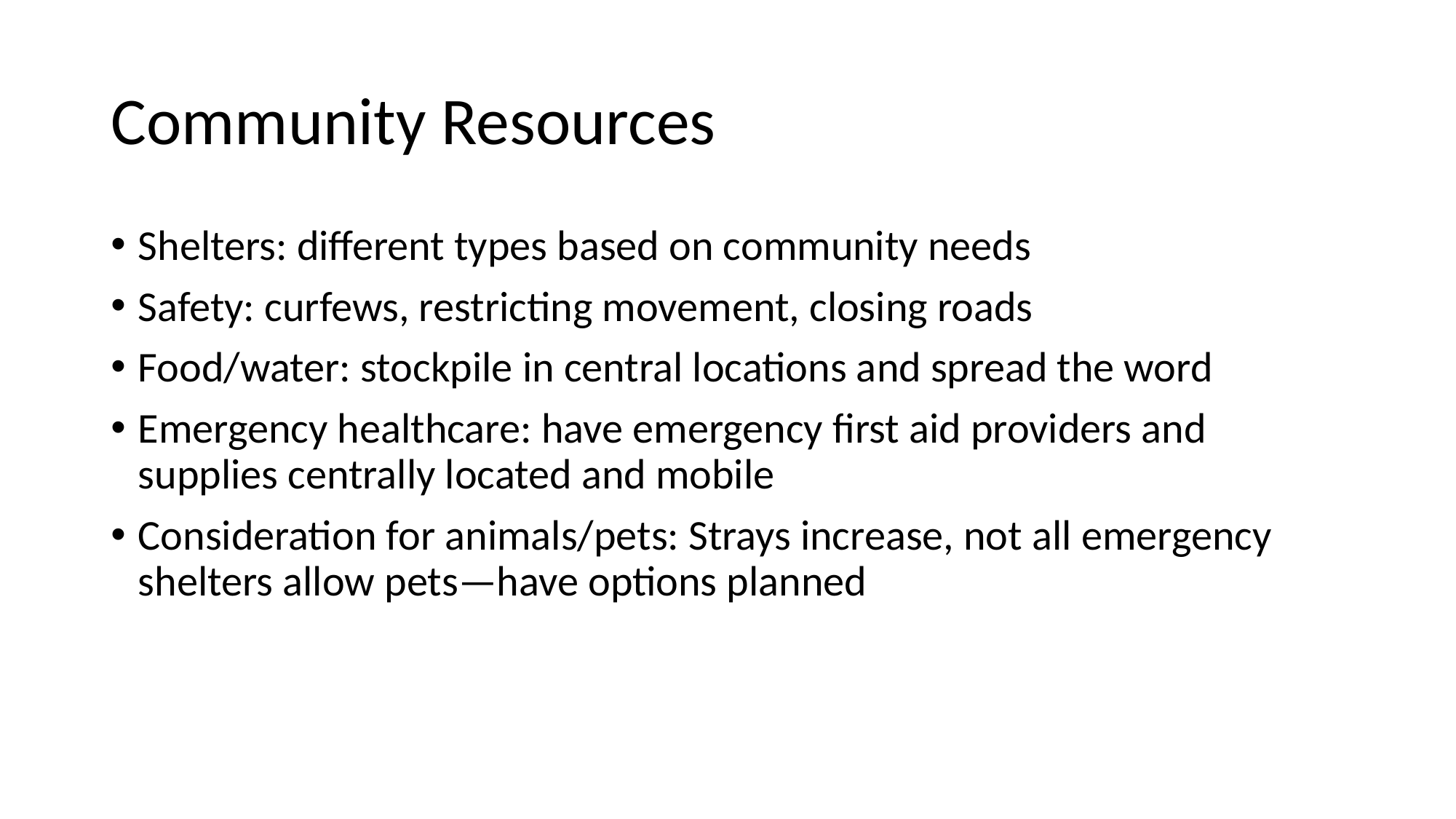

# Community Resources
Shelters: different types based on community needs
Safety: curfews, restricting movement, closing roads
Food/water: stockpile in central locations and spread the word
Emergency healthcare: have emergency first aid providers and supplies centrally located and mobile
Consideration for animals/pets: Strays increase, not all emergency shelters allow pets—have options planned